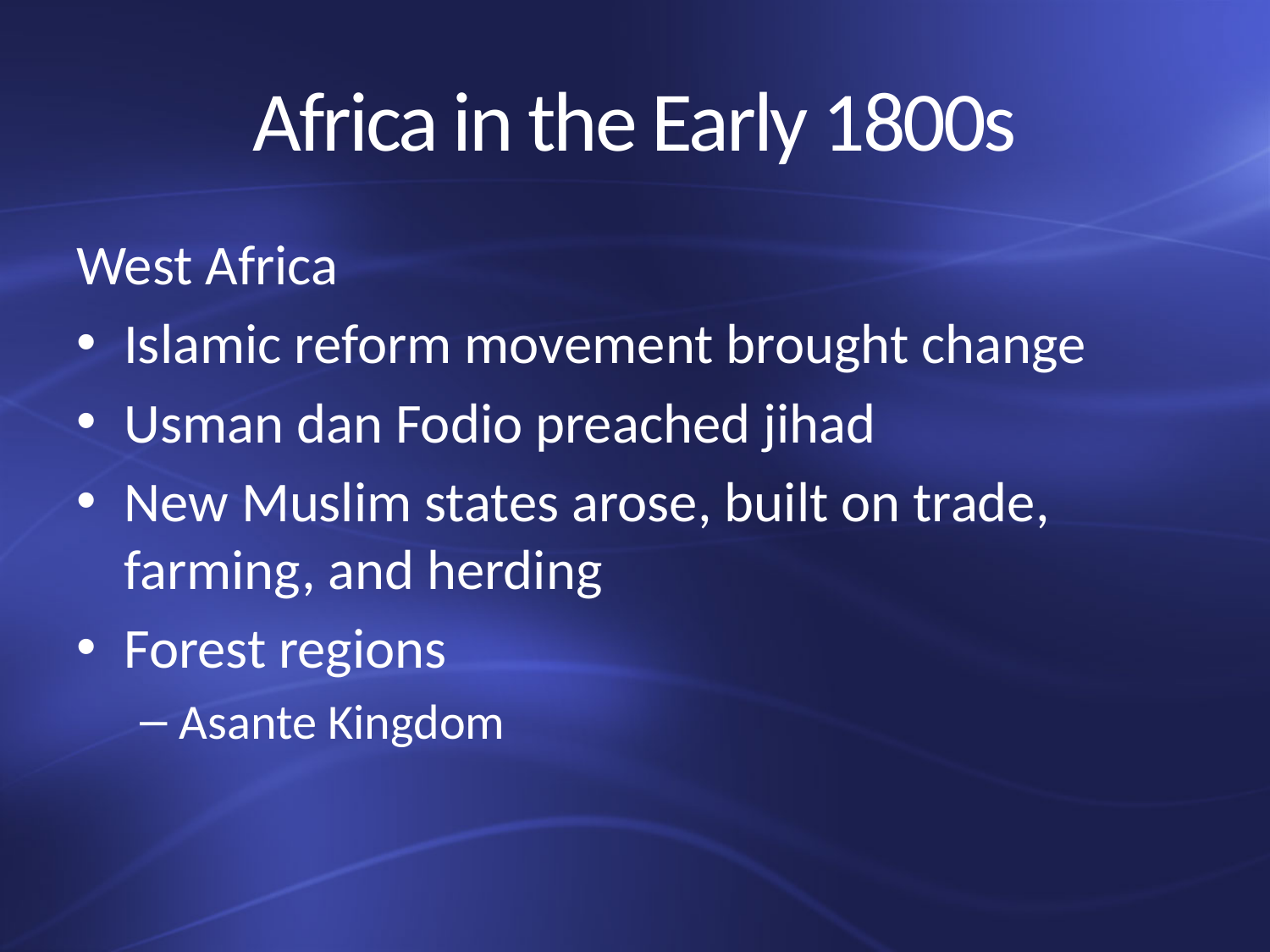

# Africa in the Early 1800s
West Africa
Islamic reform movement brought change
Usman dan Fodio preached jihad
New Muslim states arose, built on trade, farming, and herding
Forest regions
Asante Kingdom